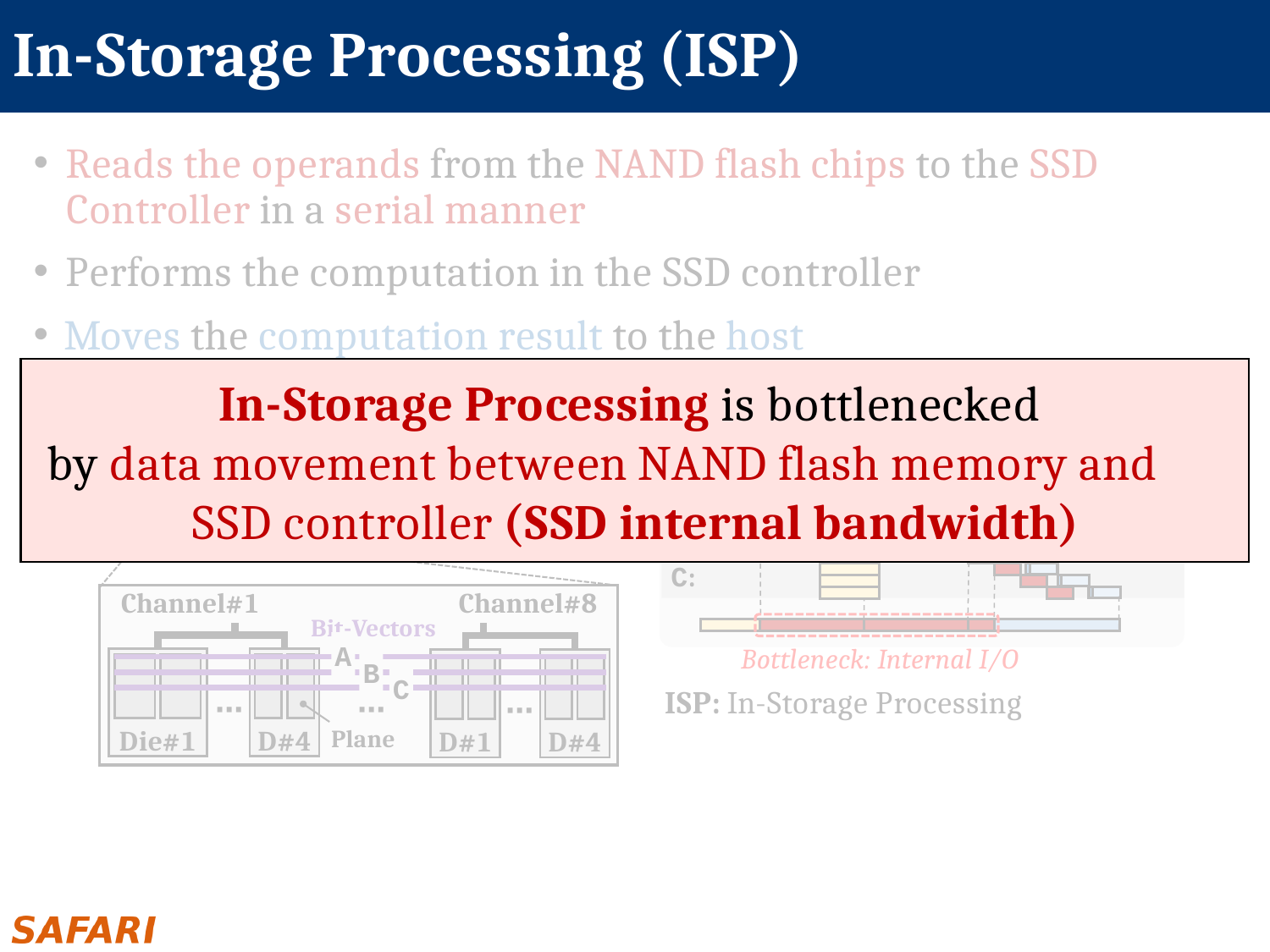

# In-Storage Processing (ISP)

Reads the operands from the NAND flash chips to the SSD Controller in a serial manner
Performs the computation in the SSD controller
Moves the computation result to the host
In-Storage Processing is bottlenecked
by data movement between NAND flash memory and       SSD controller (SSD internal bandwidth)
External BW: 8 GB/s

Start computation &
result transfer to host
SSD Controller
A:

Internal BW:
9.6 (1.2×8) GB/s

Channels

B:

NAND Flash Array

C:

Channel#1
Channel#8

Bit-Vectors

Bottleneck: Internal I/O
A
Die#1

D#4

D#1

D#4

B
ISP: In-Storage Processing
C
⋯
⋯
⋯
Plane